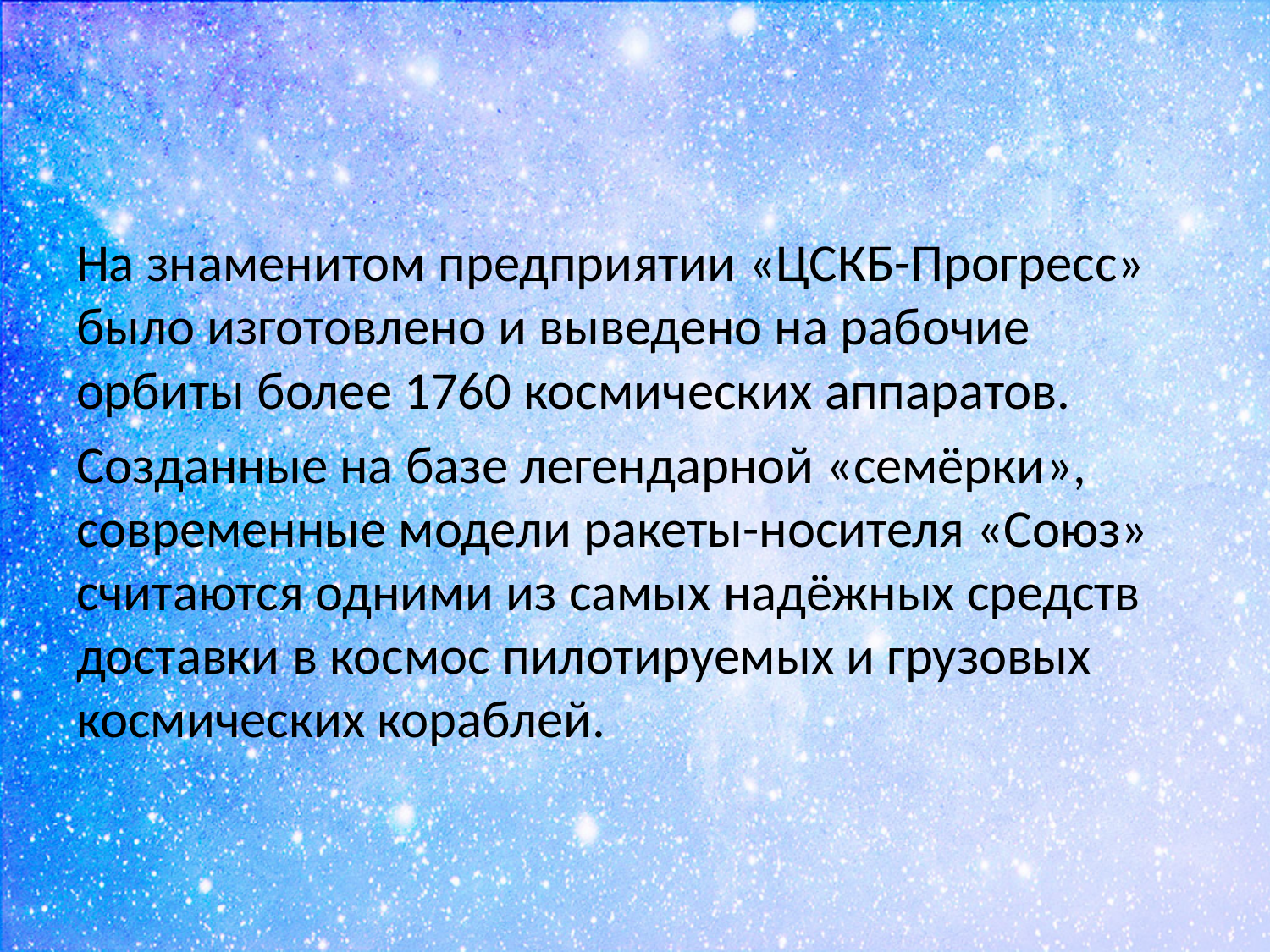

#
На знаменитом предприятии «ЦСКБ-Прогресс» было изготовлено и выведено на рабочие орбиты более 1760 космических аппаратов.
Созданные на базе легендарной «семёрки», современные модели ракеты-носителя «Союз» считаются одними из самых надёжных средств доставки в космос пилотируемых и грузовых космических кораблей.